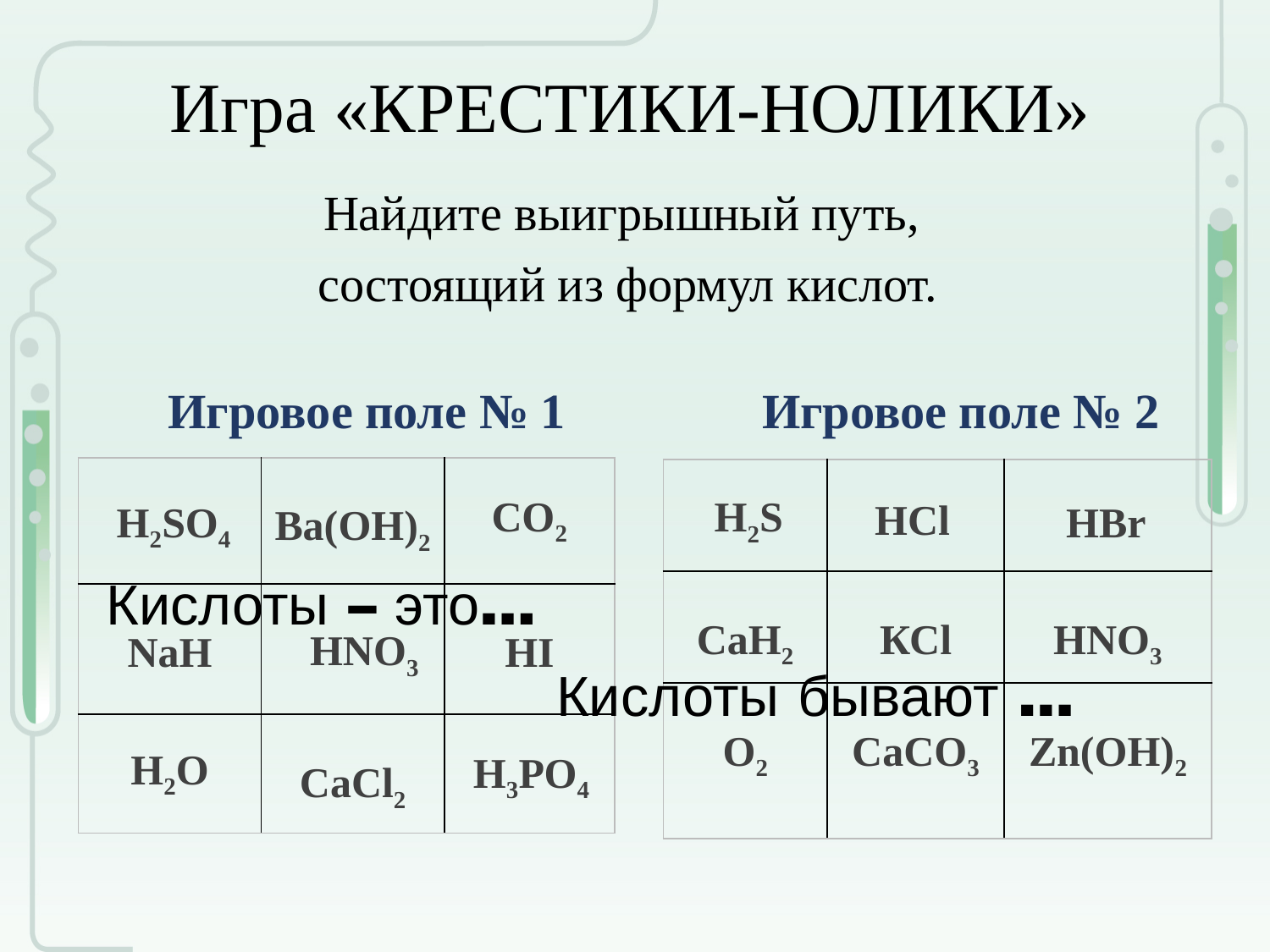

# Игра «КРЕСТИКИ-НОЛИКИ»
Найдите выигрышный путь,
состоящий из формул кислот.

      Игровое поле № 1                Игровое поле № 2
|  | Ва(ОН)2 | СО2 |
| --- | --- | --- |
| NаН |  | НI |
| Н2О | СаСl2 |  |
|  |  |  |
| --- | --- | --- |
| СаН2 | КСl | НNО3 |
| О2 | СаСО3 | Zn(ОН)2 |
Н2S
НСl
НВr
Н2SО4
Кислоты – это…
НNО3
Кислоты бывают …
Н3РО4